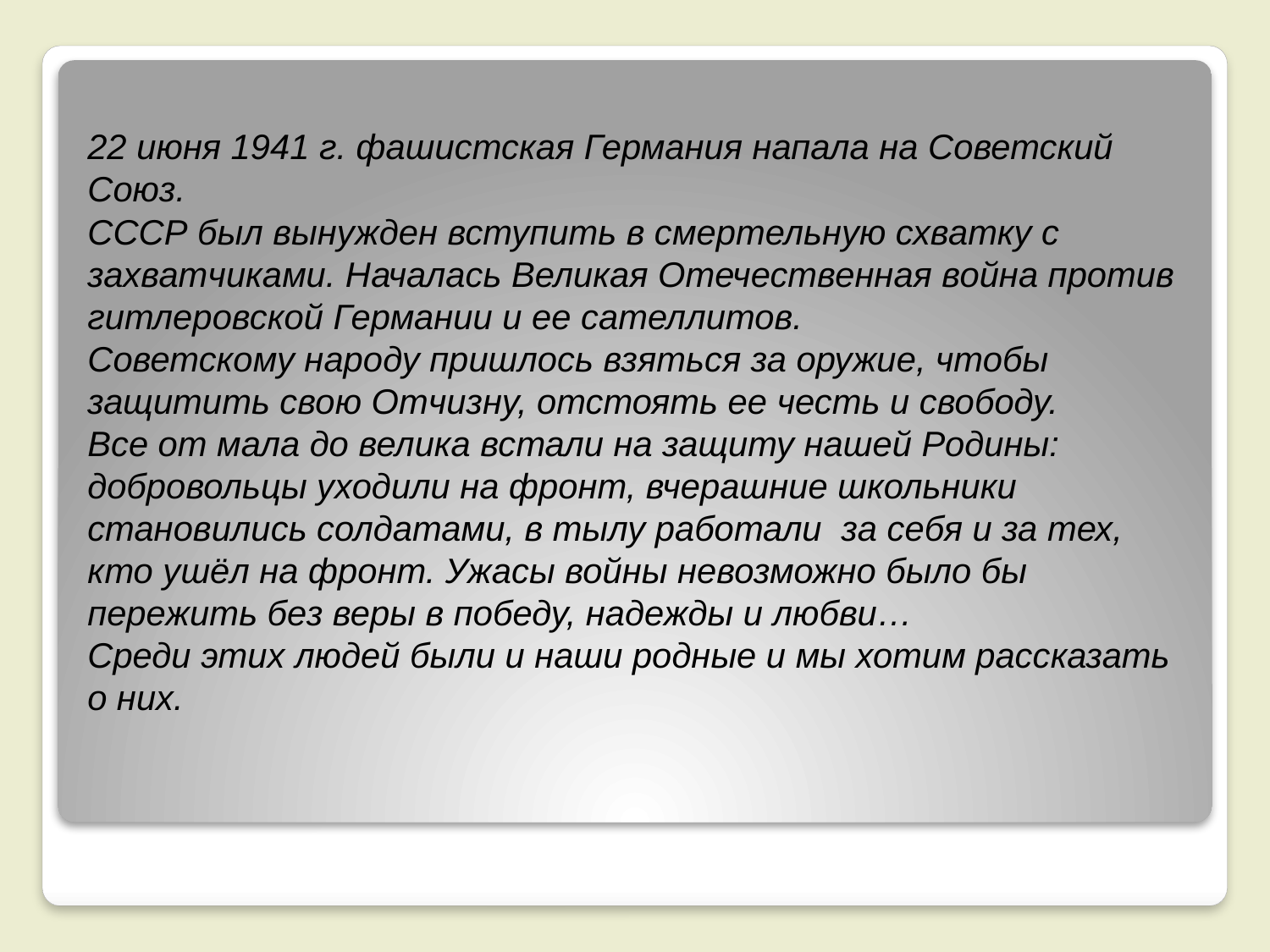

# 22 июня 1941 г. фашистская Германия напала на Советский Союз. СССР был вынужден вступить в смертельную схватку с захватчиками. Началась Великая Отечественная война против гитлеровской Германии и ее сателлитов. Советскому народу пришлось взяться за оружие, чтобы защитить свою Отчизну, отстоять ее честь и свободу. Все от мала до велика встали на защиту нашей Родины: добровольцы уходили на фронт, вчерашние школьники становились солдатами, в тылу работали  за себя и за тех, кто ушёл на фронт. Ужасы войны невозможно было бы пережить без веры в победу, надежды и любви… Среди этих людей были и наши родные и мы хотим рассказать о них.